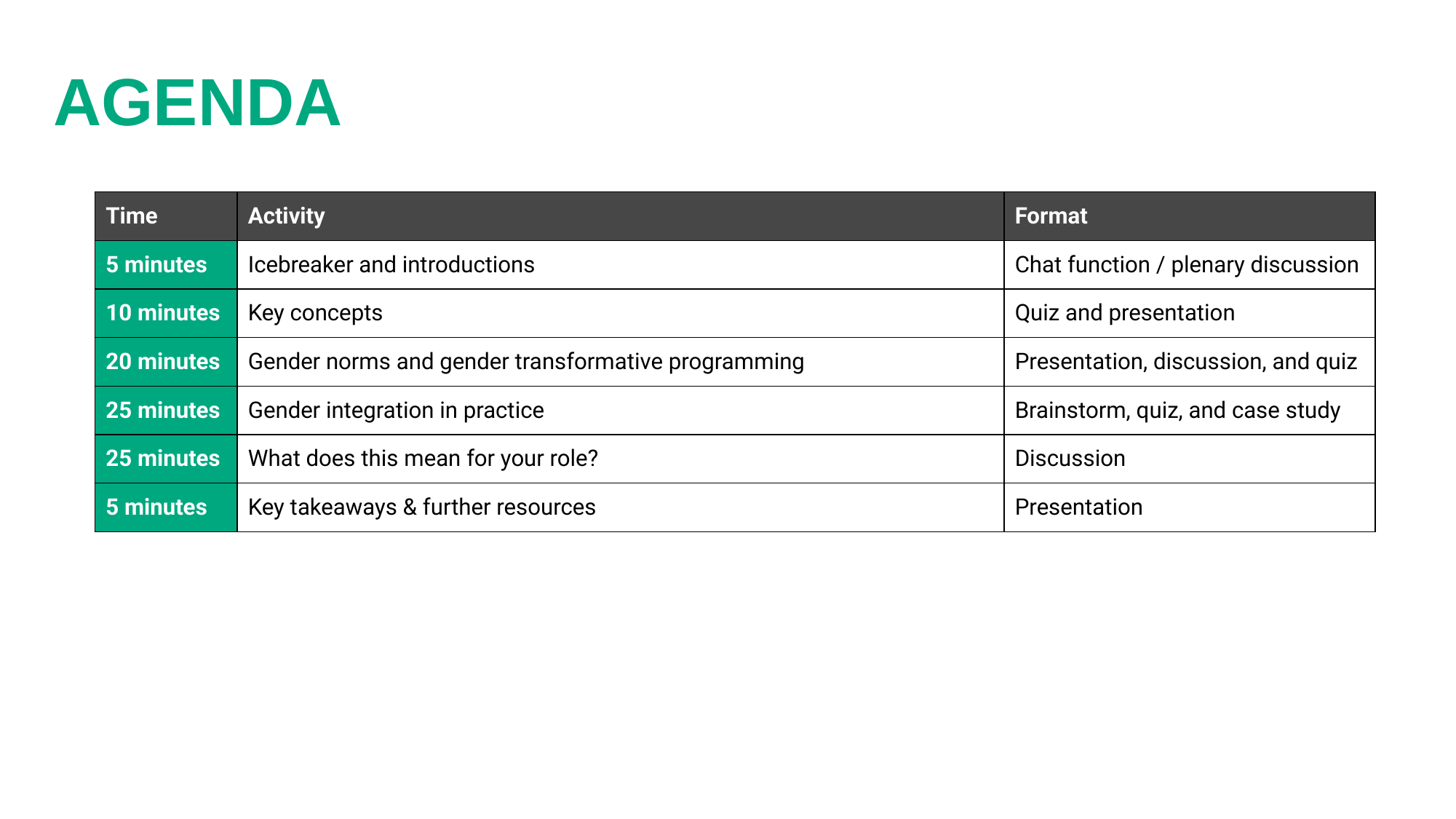

# AGENDA
| Time | Activity | Format |
| --- | --- | --- |
| 5 minutes | Icebreaker and introductions | Chat function / plenary discussion |
| 10 minutes | Key concepts | Quiz and presentation |
| 20 minutes | Gender norms and gender transformative programming | Presentation, discussion, and quiz |
| 25 minutes | Gender integration in practice | Brainstorm, quiz, and case study |
| 25 minutes | What does this mean for your role? | Discussion |
| 5 minutes | Key takeaways & further resources | Presentation |